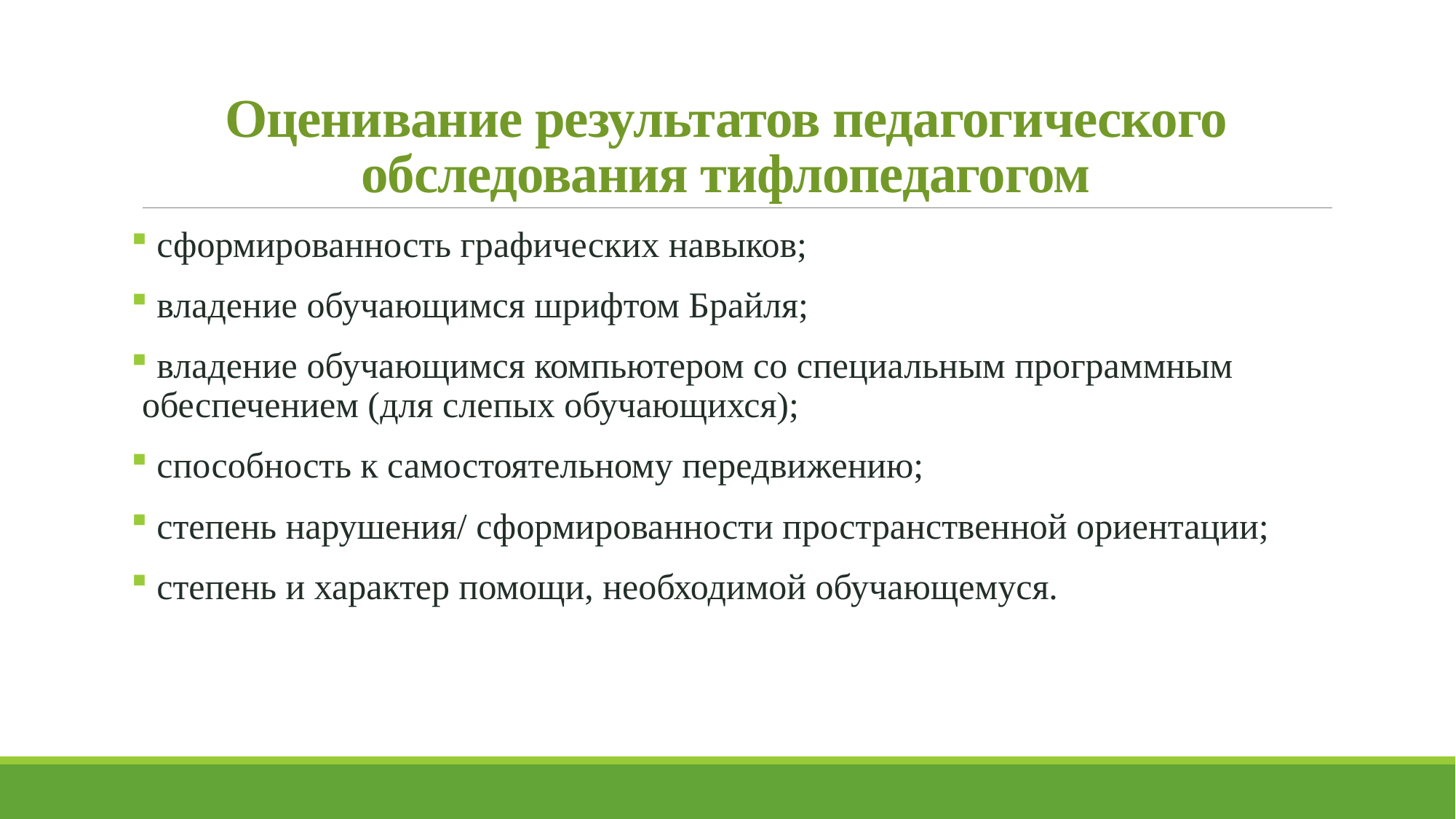

# Оценивание результатов педагогического обследования тифлопедагогом
 сформированность графических навыков;
 владение обучающимся шрифтом Брайля;
 владение обучающимся компьютером со специальным программным обеспечением (для слепых обучающихся);
 способность к самостоятельному передвижению;
 степень нарушения/ сформированности пространственной ориентации;
 степень и характер помощи, необходимой обучающемуся.